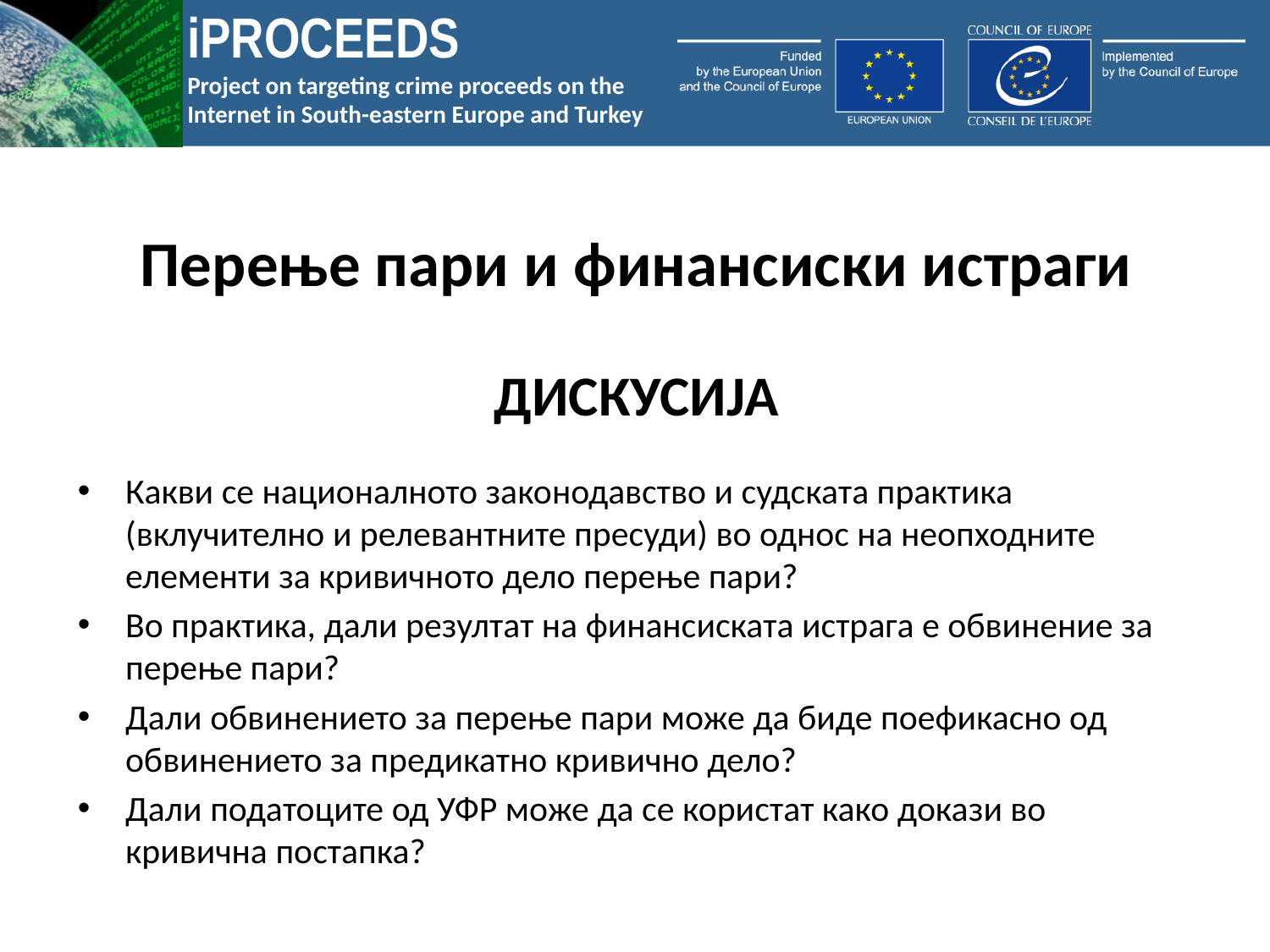

# Перење пари и финансиски истраги

ДИСКУСИЈА

Какви се националното законодавство и судската практика (вклучително и релевантните пресуди) во однос на неопходните елементи за кривичното дело перење пари?
Во практика, дали резултат на финансиската истрага е обвинение за перење пари?
Дали обвинението за перење пари може да биде поефикасно од обвинението за предикатно кривично дело?
Дали податоците од УФР може да се користат како докази во кривична постапка?